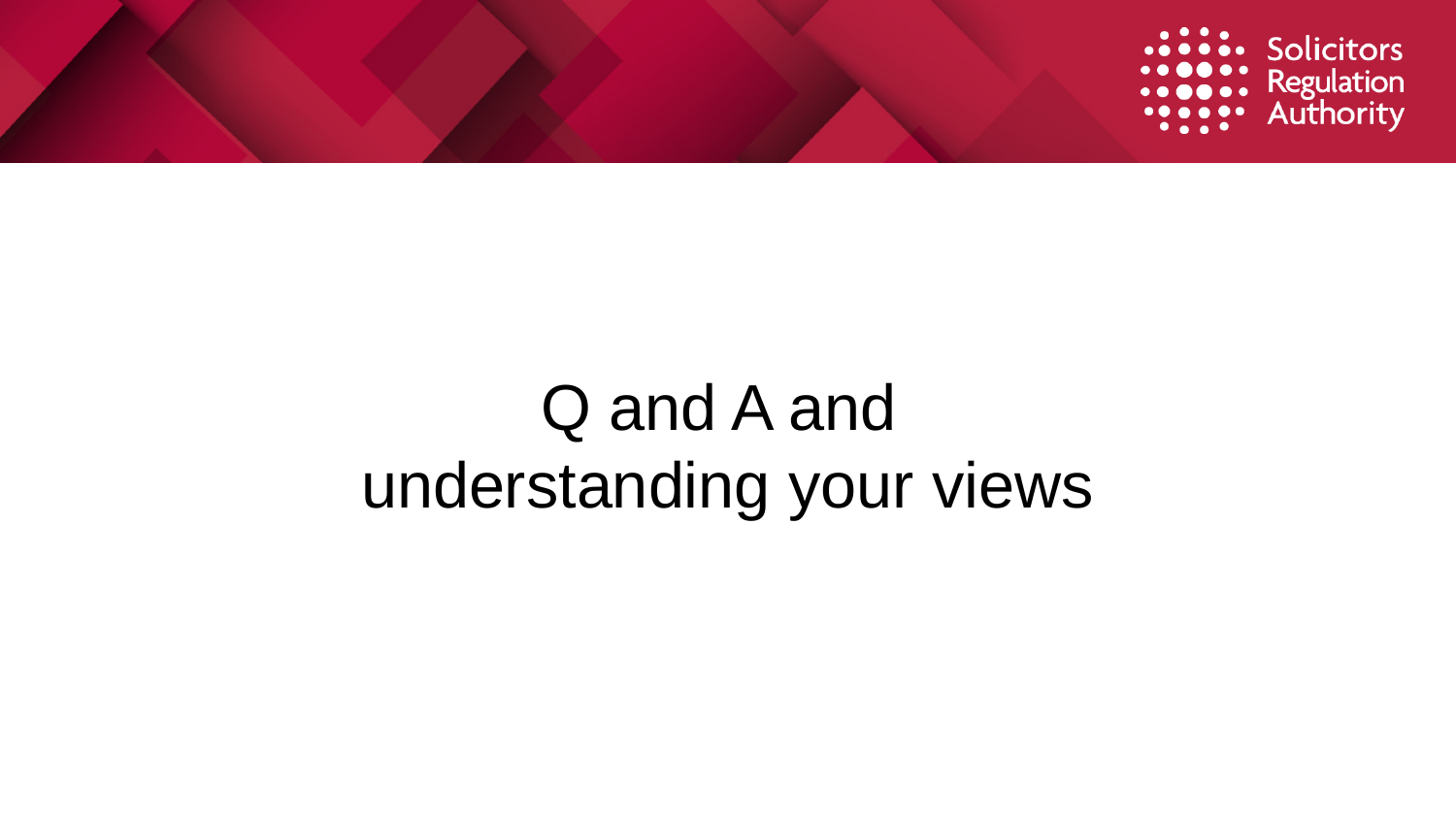

# Q and A and understanding your views